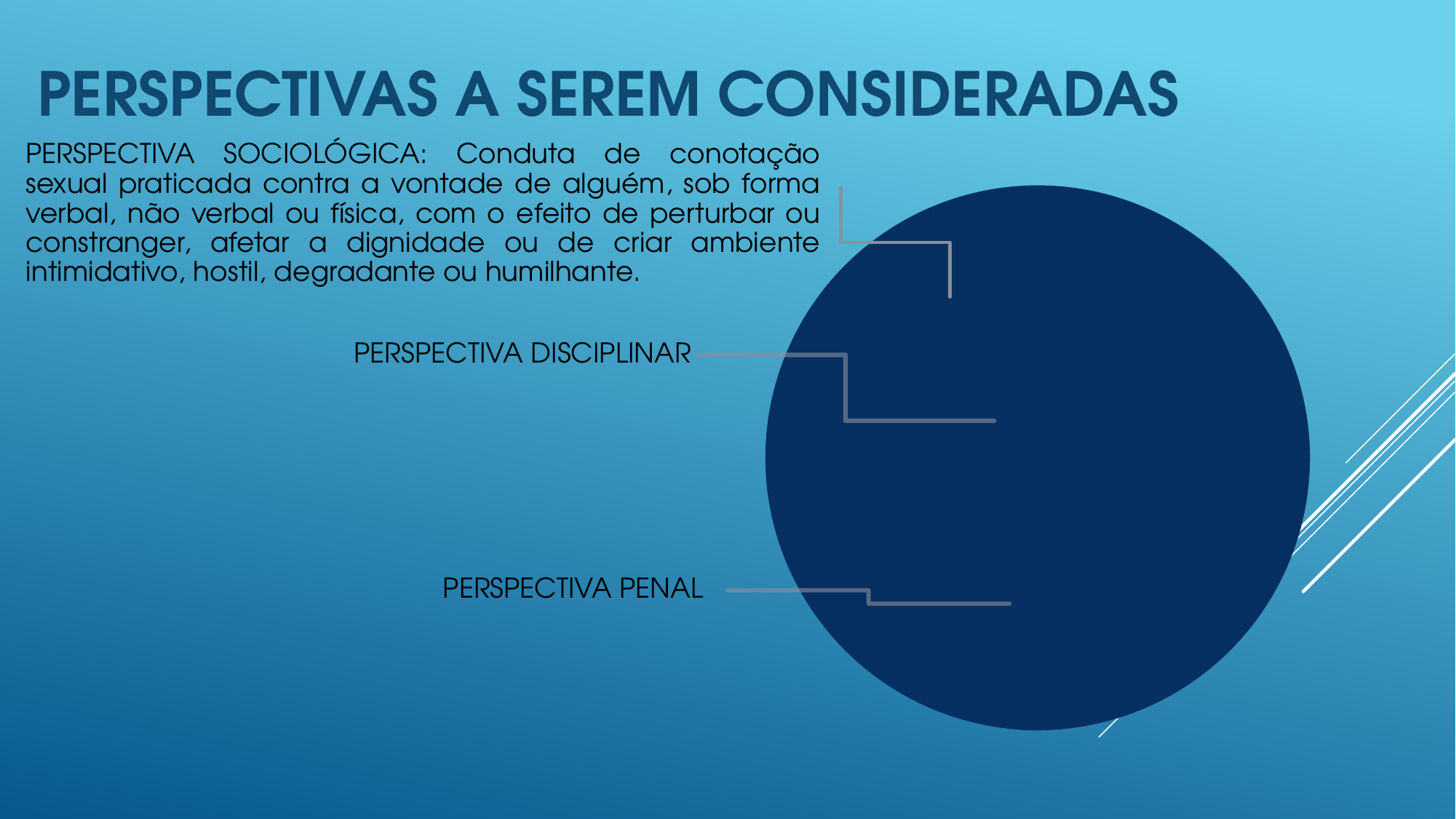

Perspectivas a serem consideradas
PERSPECTIVA SOCIOLÓGICA: Conduta de conotação sexual praticada contra a vontade de alguém, sob forma verbal, não verbal ou física, com o efeito de perturbar ou constranger, afetar a dignidade ou de criar ambiente intimidativo, hostil, degradante ou humilhante.

PERSPECTIVA DISCIPLINAR

PERSPECTIVA PENAL